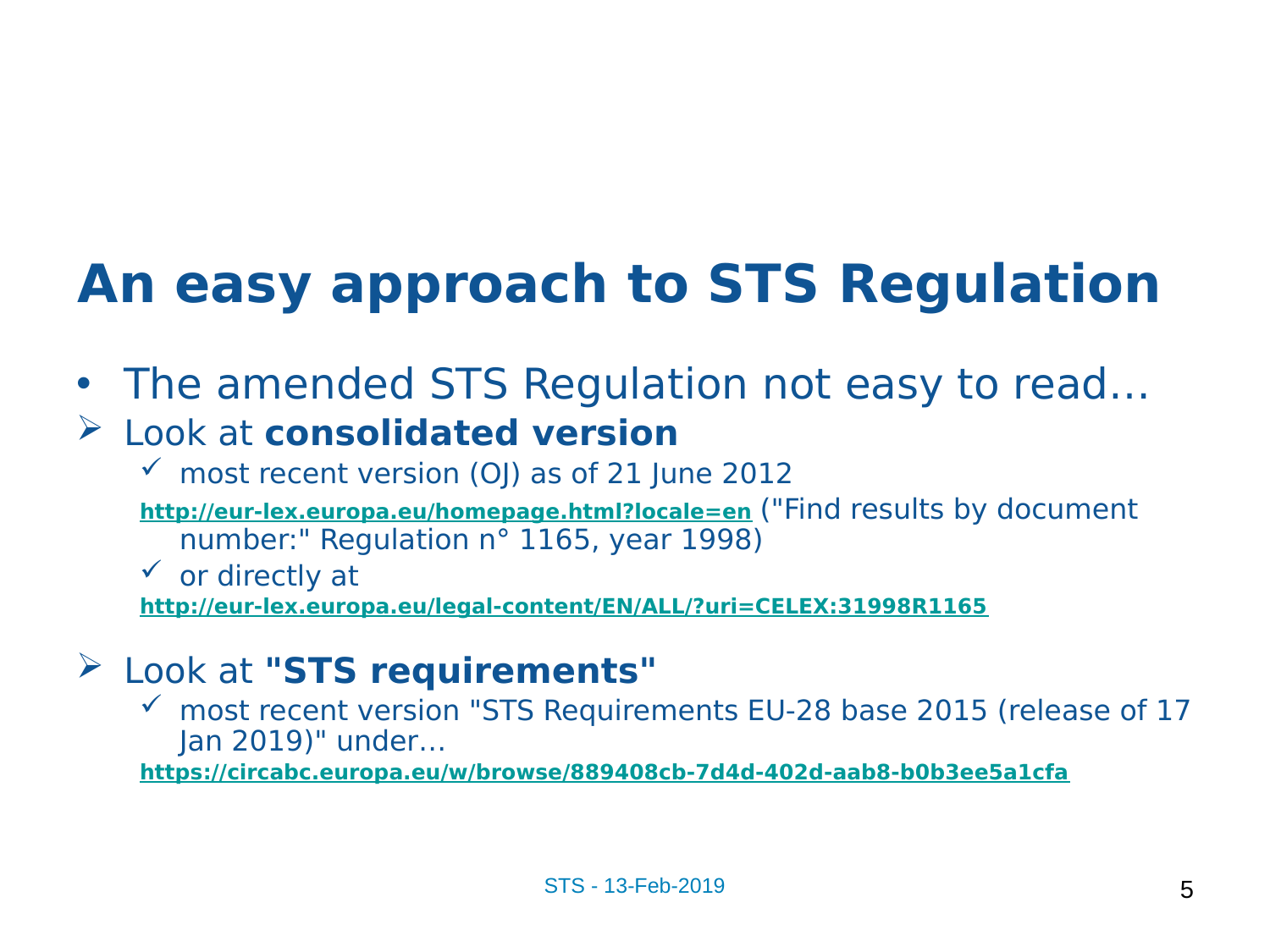

# An easy approach to STS Regulation
The amended STS Regulation not easy to read…
Look at consolidated version
most recent version (OJ) as of 21 June 2012
http://eur-lex.europa.eu/homepage.html?locale=en ("Find results by document number:" Regulation n° 1165, year 1998)
or directly at
http://eur-lex.europa.eu/legal-content/EN/ALL/?uri=CELEX:31998R1165

Look at "STS requirements"
most recent version "STS Requirements EU-28 base 2015 (release of 17 Jan 2019)" under…
https://circabc.europa.eu/w/browse/889408cb-7d4d-402d-aab8-b0b3ee5a1cfa
STS - 13-Feb-2019
5